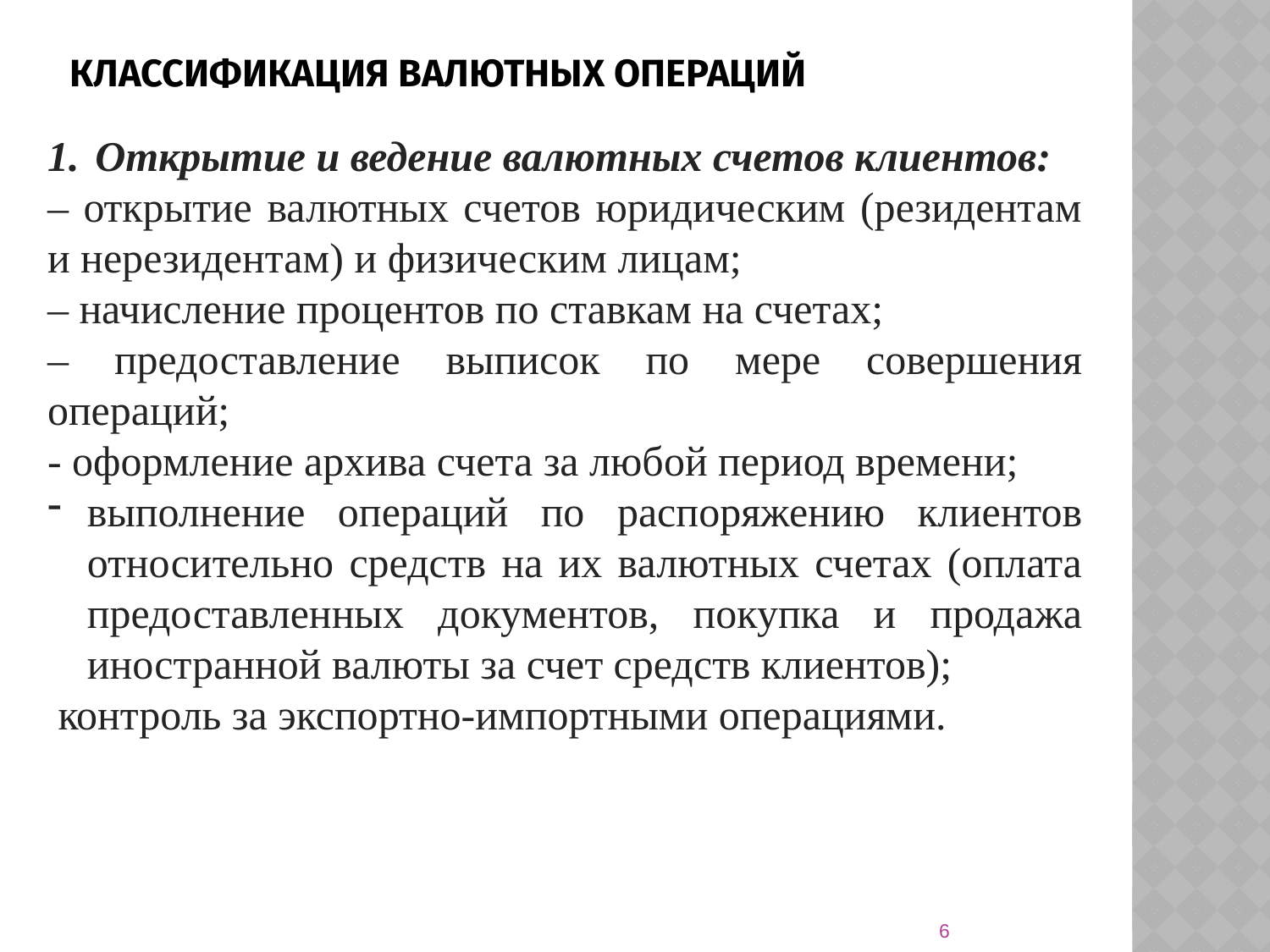

# Классификация валютных операций

Открытие и ведение валютных счетов клиентов:
– открытие валютных счетов юридическим (резидентам и нерезидентам) и физическим лицам;
– начисление процентов по ставкам на счетах;
– предоставление выписок по мере совершения операций;
- оформление архива счета за любой период времени;
выполнение операций по распоряжению клиентов относительно средств на их валютных счетах (оплата предоставленных документов, покупка и продажа иностранной валюты за счет средств клиентов);
 контроль за экспортно-импортными операциями.
6